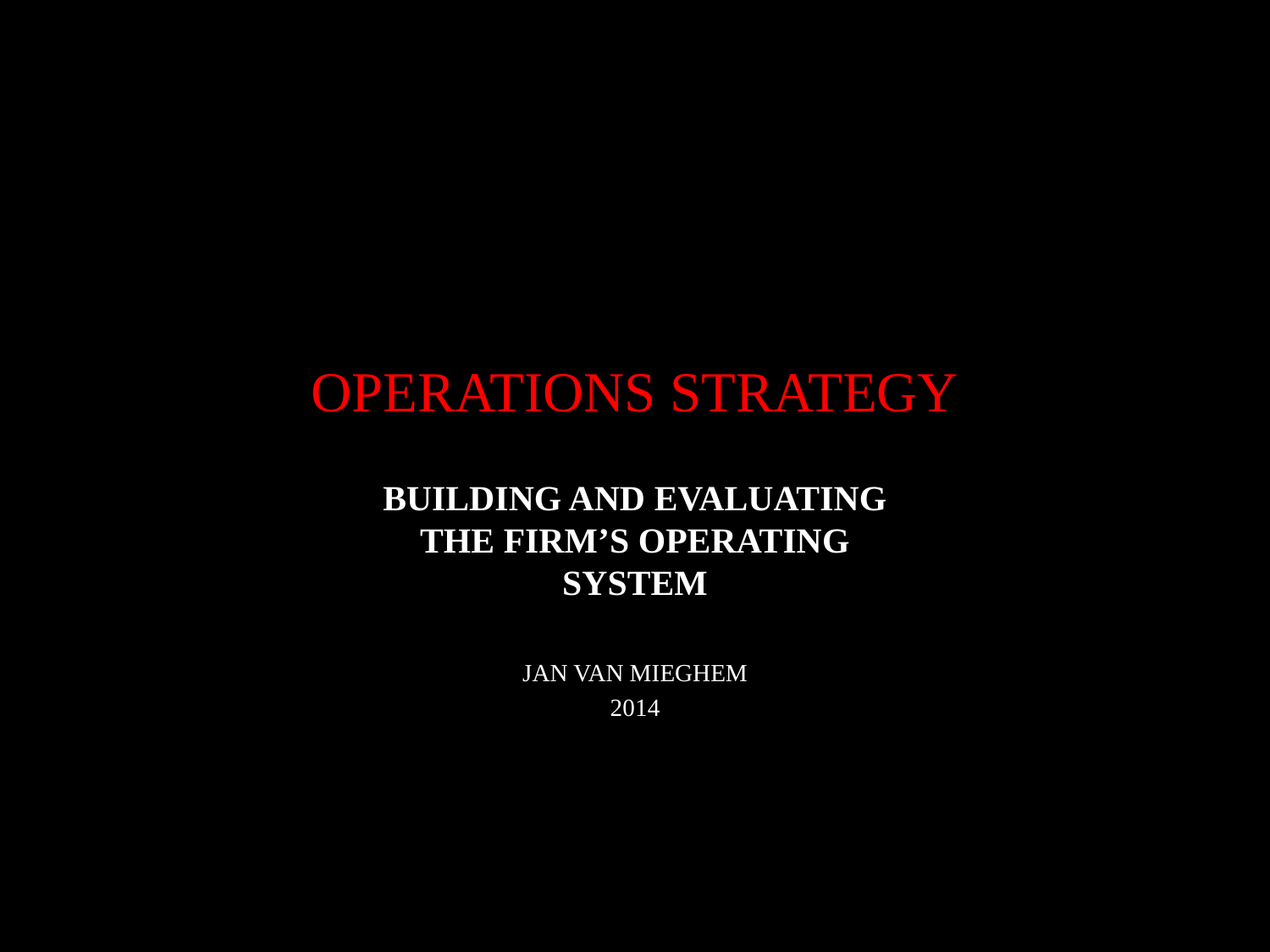

# Operations Strategy
Building and Evaluating the Firm’s Operating System

Jan Van Mieghem
2014